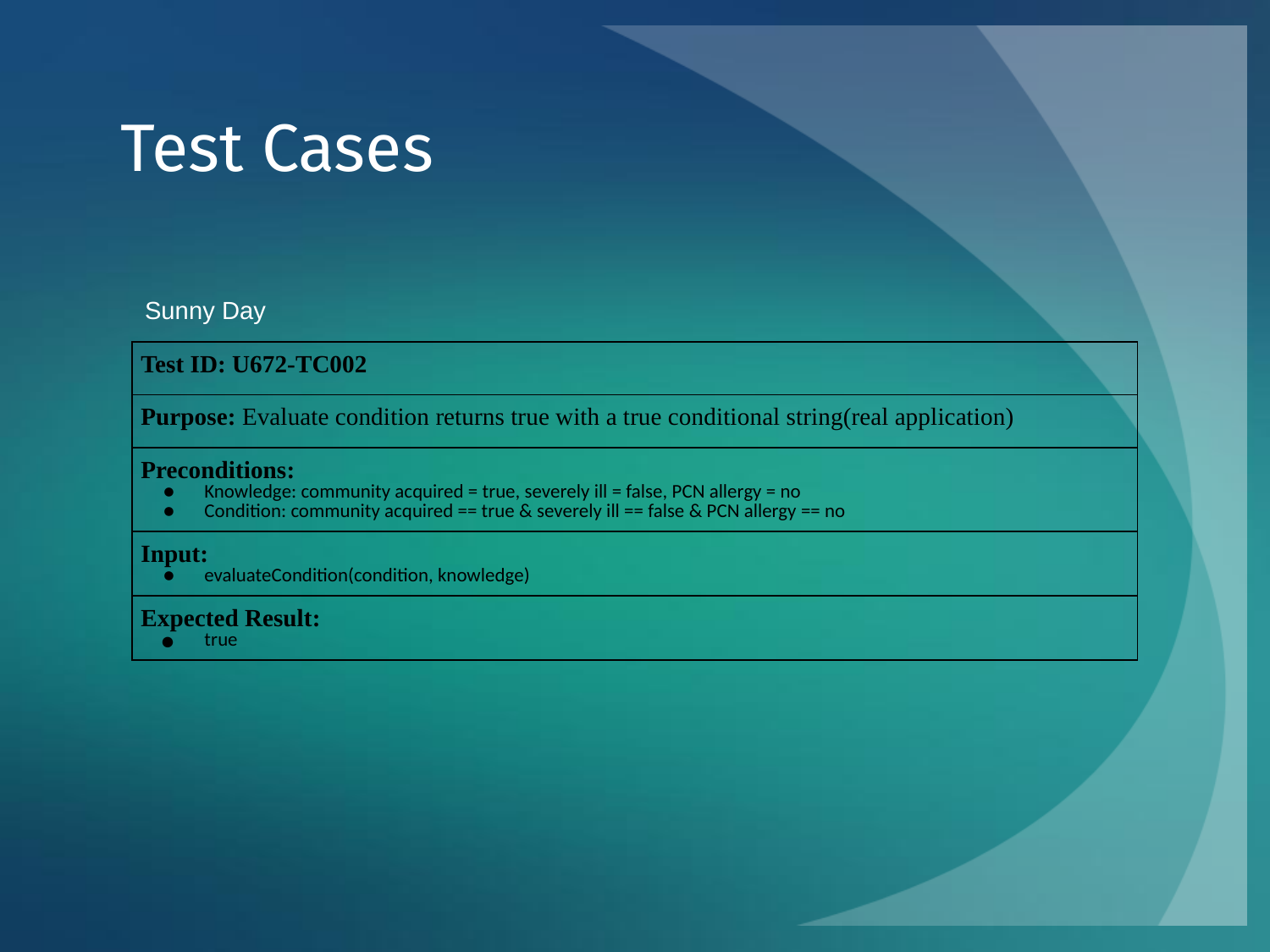

# Test Cases
Sunny Day
| Test ID: U672-TC002 |
| --- |
| Purpose: Evaluate condition returns true with a true conditional string(real application) |
| Preconditions: Knowledge: community acquired = true, severely ill = false, PCN allergy = no Condition: community acquired == true & severely ill == false & PCN allergy == no |
| Input: evaluateCondition(condition, knowledge) |
| Expected Result: true |